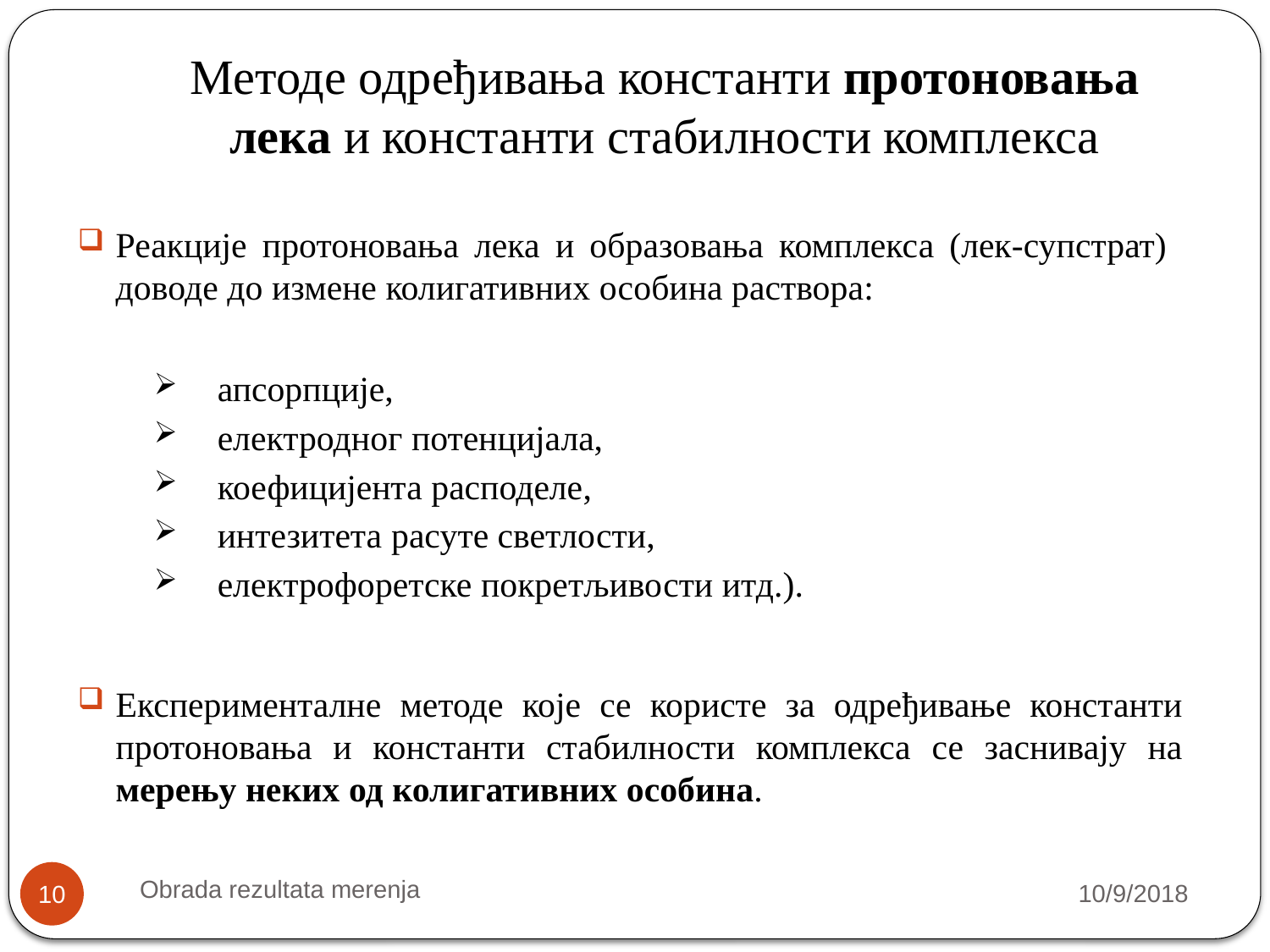

# Методе одређивања константи протоновања лека и константи стабилности комплекса
Реакције протоновања лека и образовања комплекса (лек-супстрат)  доводе до измене колигативних особина раствора:

апсорпције,
електродног потенцијала,
коефицијента расподеле,
интезитета расуте светлости,
електрофоретске покретљивости итд.).

Експерименталне методе које се користе за одређивање константи протоновања и константи стабилности комплекса се заснивају на мерењу неких од колигативних особина.
Obrada rezultata merenja
10/9/2018
10